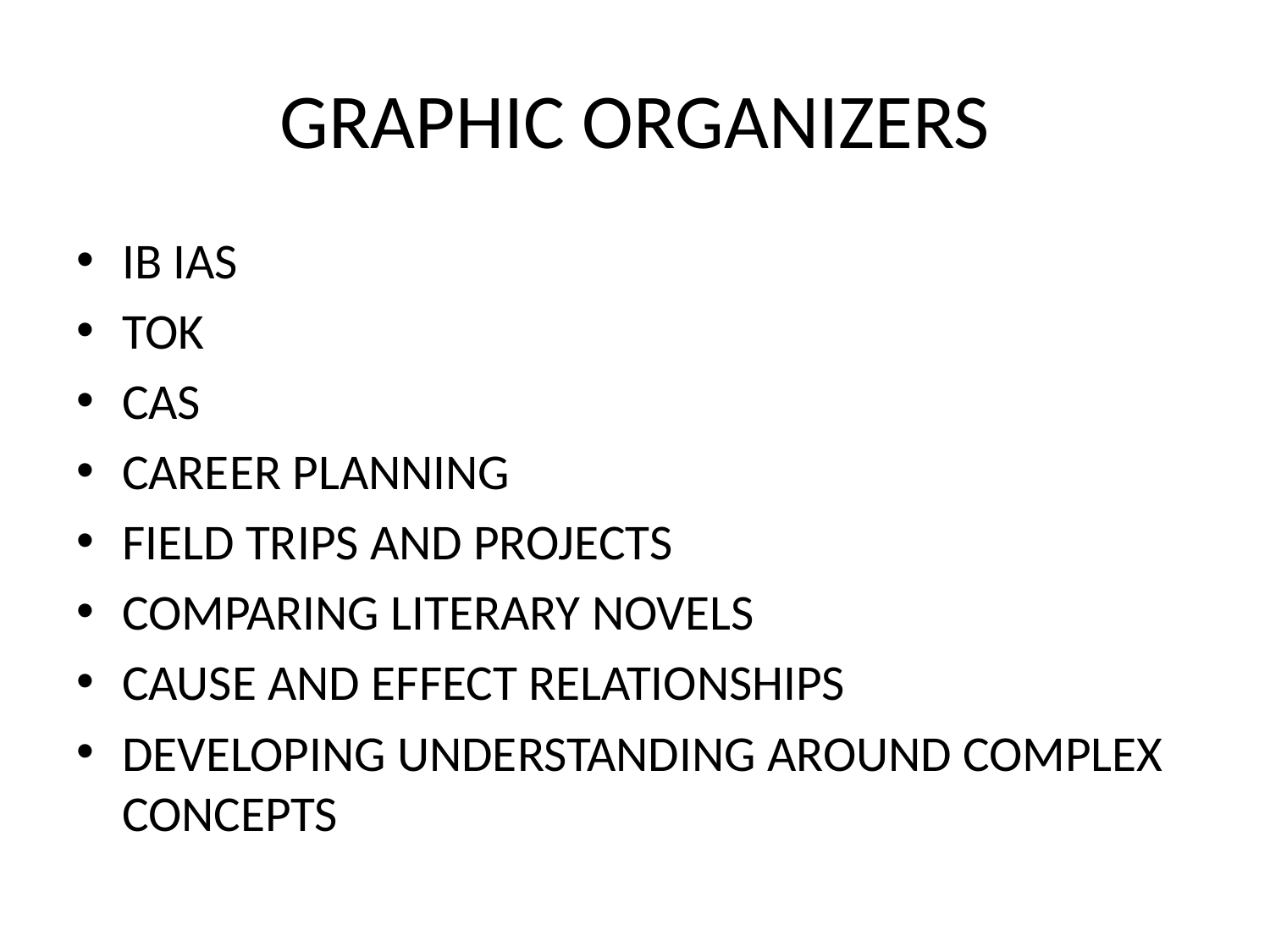

# GRAPHIC ORGANIZERS
IB IAS
TOK
CAS
CAREER PLANNING
FIELD TRIPS AND PROJECTS
COMPARING LITERARY NOVELS
CAUSE AND EFFECT RELATIONSHIPS
DEVELOPING UNDERSTANDING AROUND COMPLEX CONCEPTS